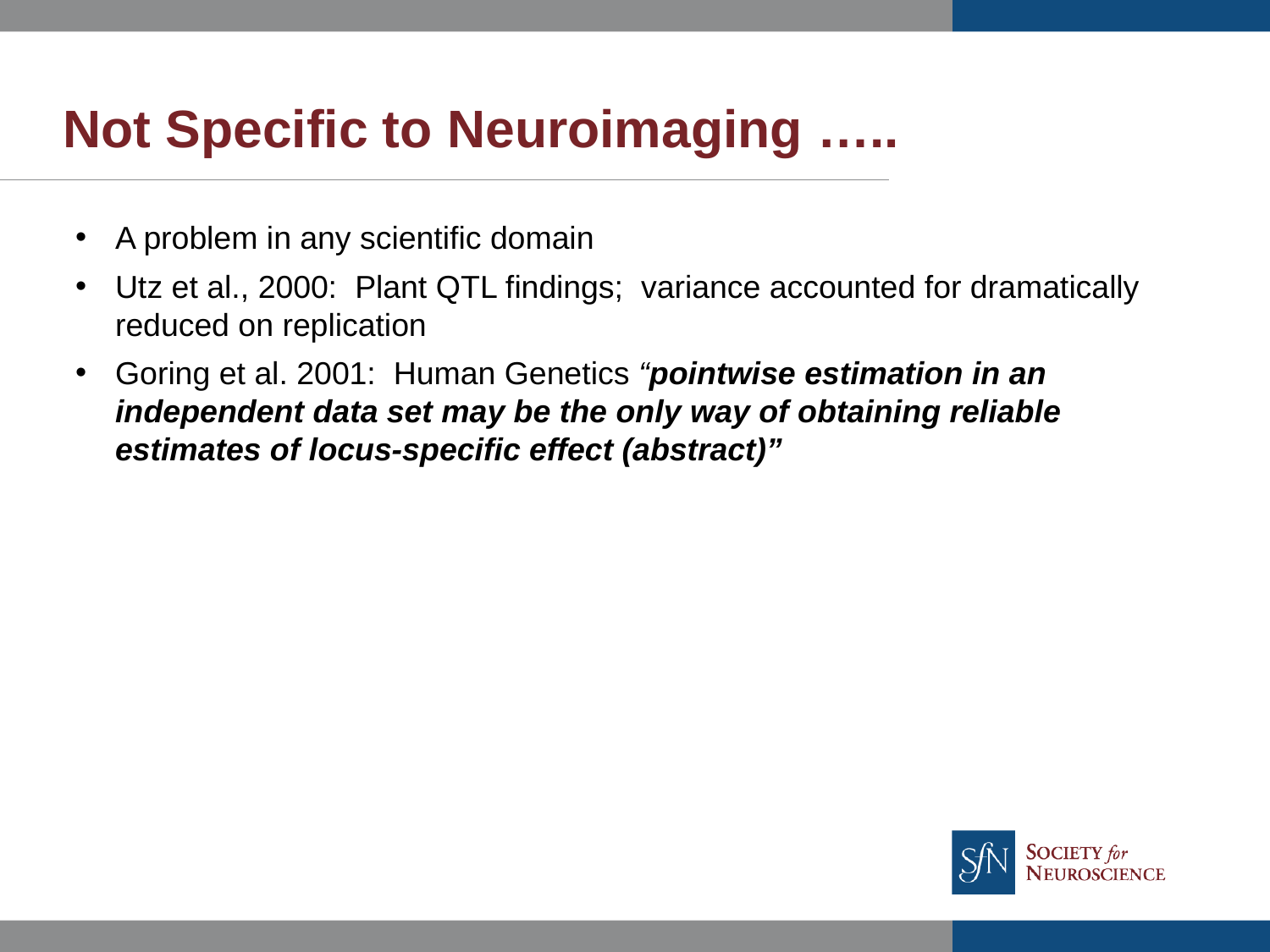

# Not Specific to Neuroimaging …..
A problem in any scientific domain
Utz et al., 2000:  Plant QTL findings;  variance accounted for dramatically reduced on replication
Goring et al. 2001:  Human Genetics “pointwise estimation in an independent data set may be the only way of obtaining reliable estimates of locus-specific effect (abstract)”